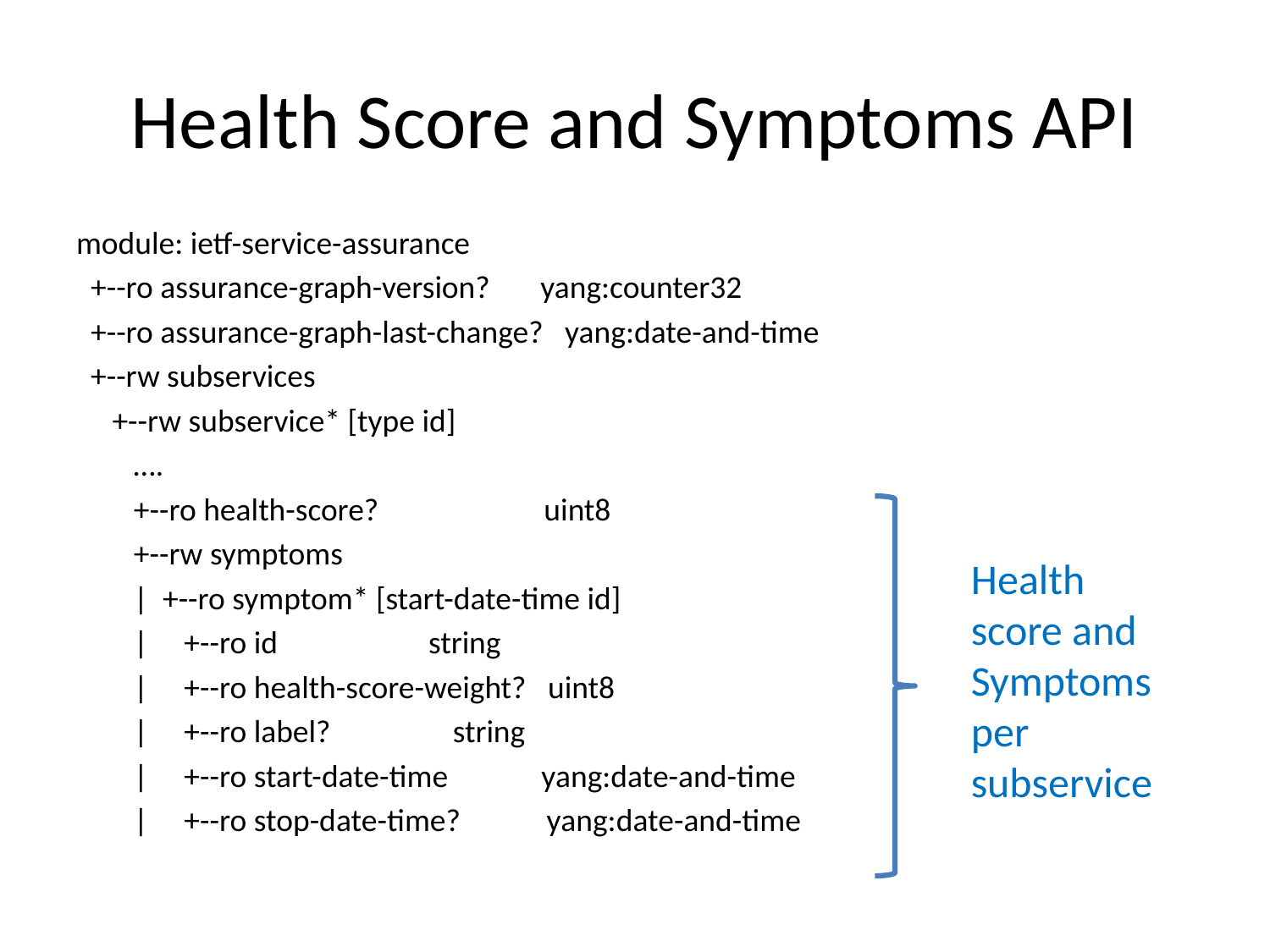

# Health Score and Symptoms API
module: ietf-service-assurance
  +--ro assurance-graph-version?       yang:counter32
  +--ro assurance-graph-last-change?   yang:date-and-time
  +--rw subservices
     +--rw subservice* [type id]
        ….
        +--ro health-score?                       uint8
        +--rw symptoms
        |  +--ro symptom* [start-date-time id]
        |     +--ro id                     string
        |     +--ro health-score-weight?   uint8
        |     +--ro label?                 string
        |     +--ro start-date-time             yang:date-and-time
        |     +--ro stop-date-time?            yang:date-and-time

Health score and Symptoms per subservice